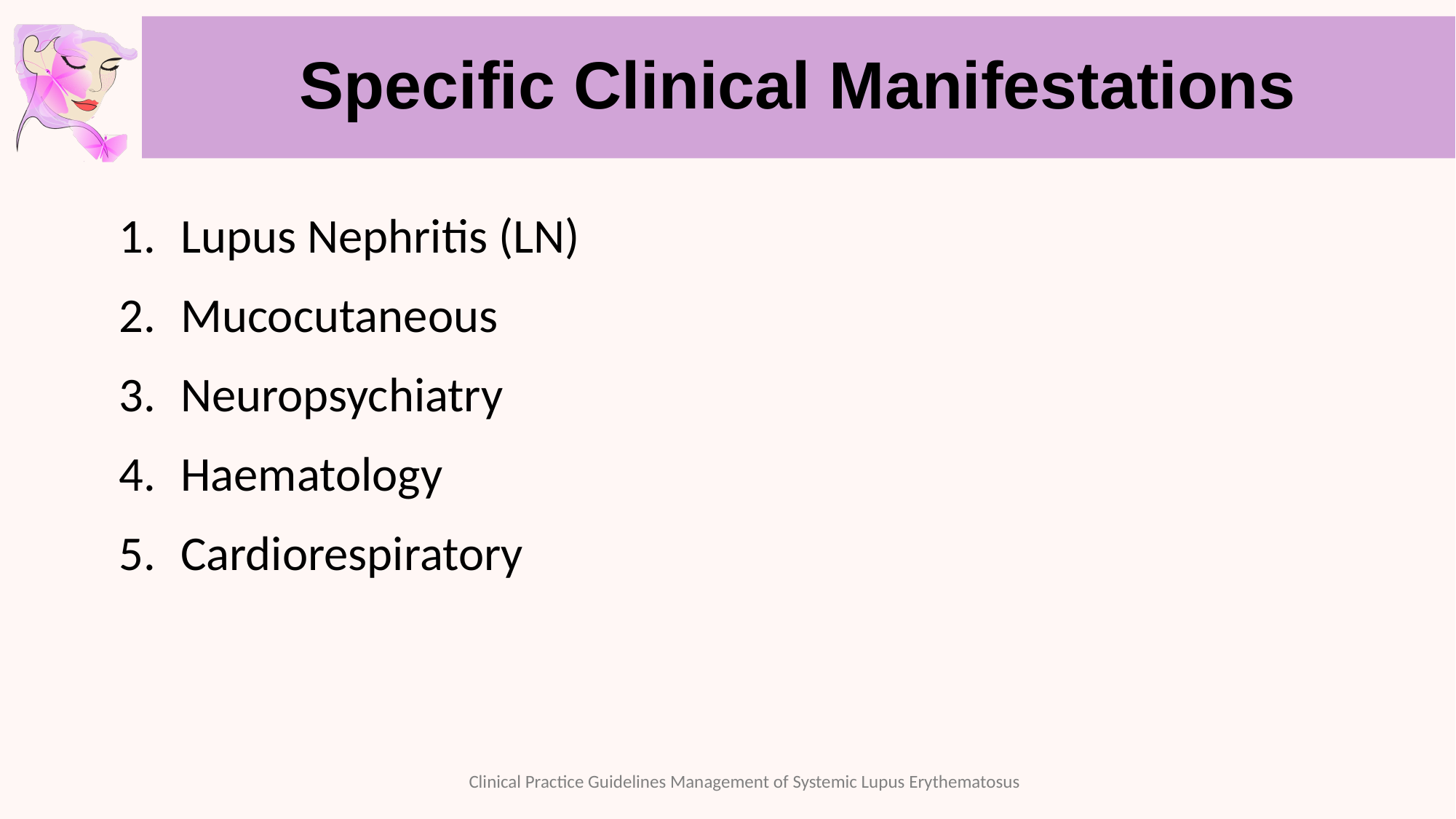

# Specific Clinical Manifestations
| Lupus Nephritis (LN) Mucocutaneous Neuropsychiatry Haematology Cardiorespiratory |
| --- |